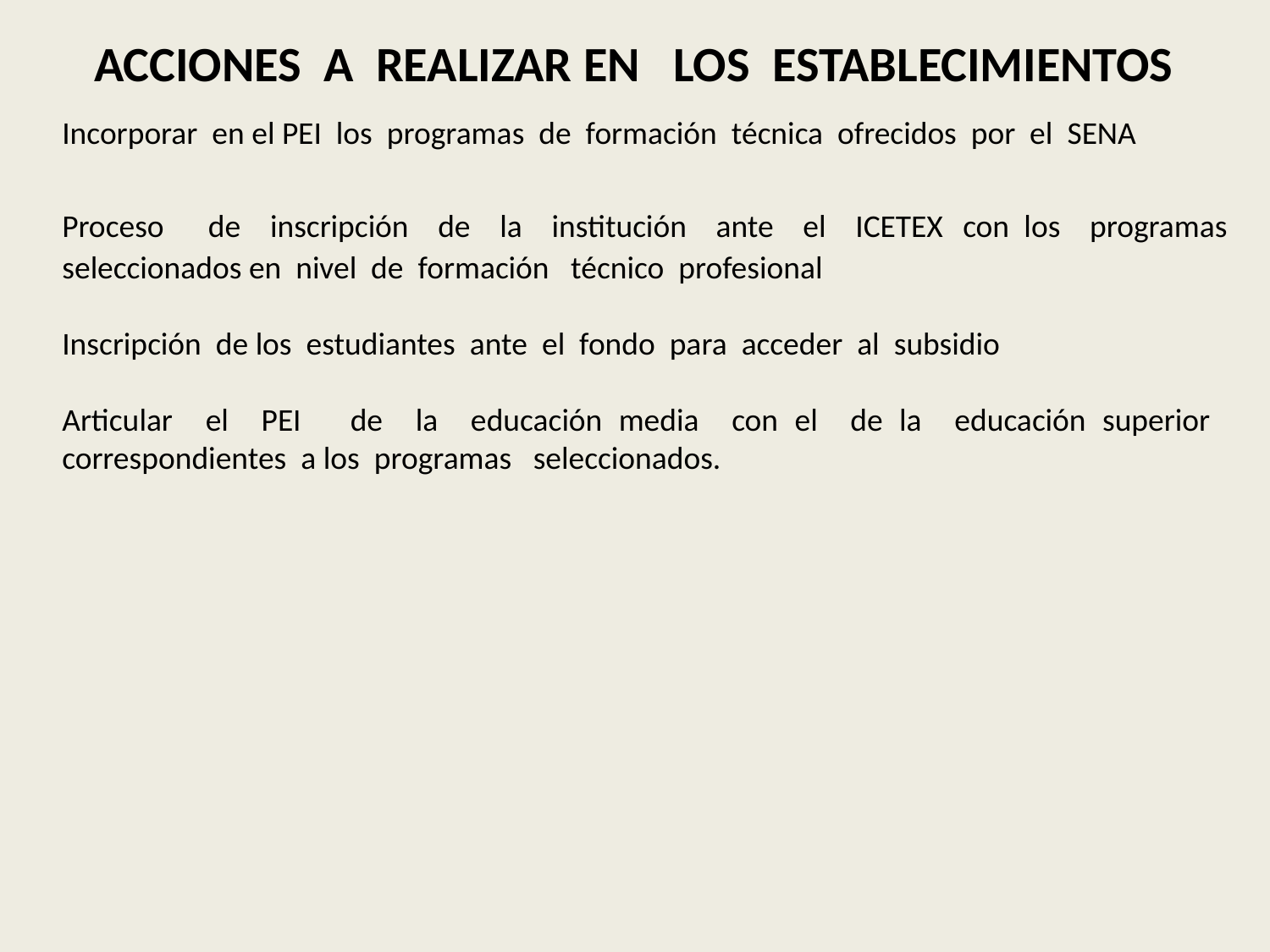

ACCIONES  A  REALIZAR EN   LOS  ESTABLECIMIENTOS
Incorporar  en el PEI  los  programas  de  formación  técnica  ofrecidos  por  el  SENA

Proceso   de  inscripción  de  la  institución  ante  el  ICETEX con los  programas seleccionados en  nivel  de  formación   técnico  profesional

Inscripción  de los  estudiantes  ante  el  fondo  para  acceder  al  subsidio

Articular  el  PEI   de  la  educación media  con el  de la  educación superior  correspondientes  a los  programas   seleccionados.